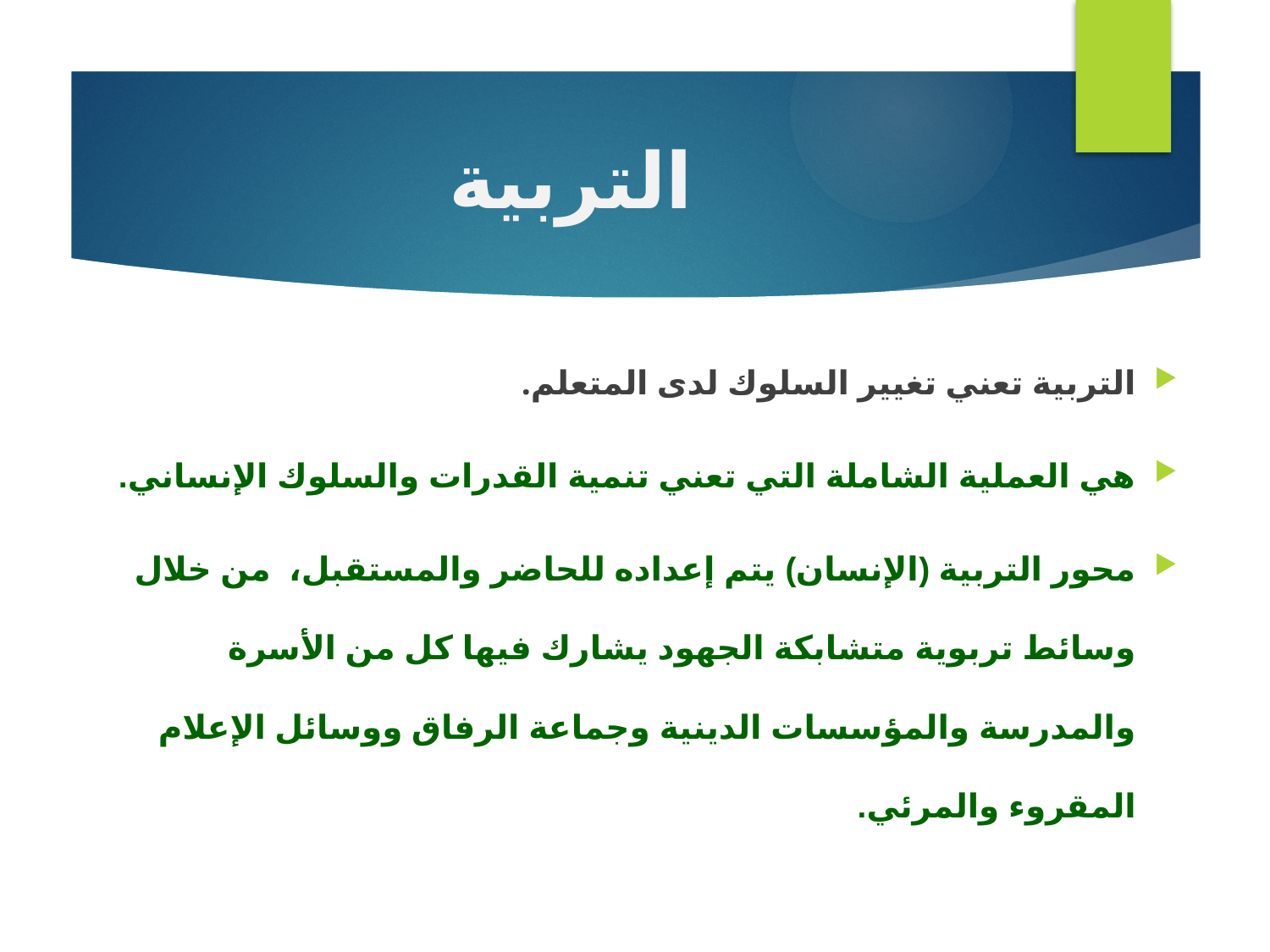

# التربية
التربية تعني تغيير السلوك لدى المتعلم.
هي العملية الشاملة التي تعني تنمية القدرات والسلوك الإنساني.
محور التربية (الإنسان) يتم إعداده للحاضر والمستقبل،  من خلال وسائط تربوية متشابكة الجهود يشارك فيها كل من الأسرة والمدرسة والمؤسسات الدينية وجماعة الرفاق ووسائل الإعلام المقروء والمرئي.